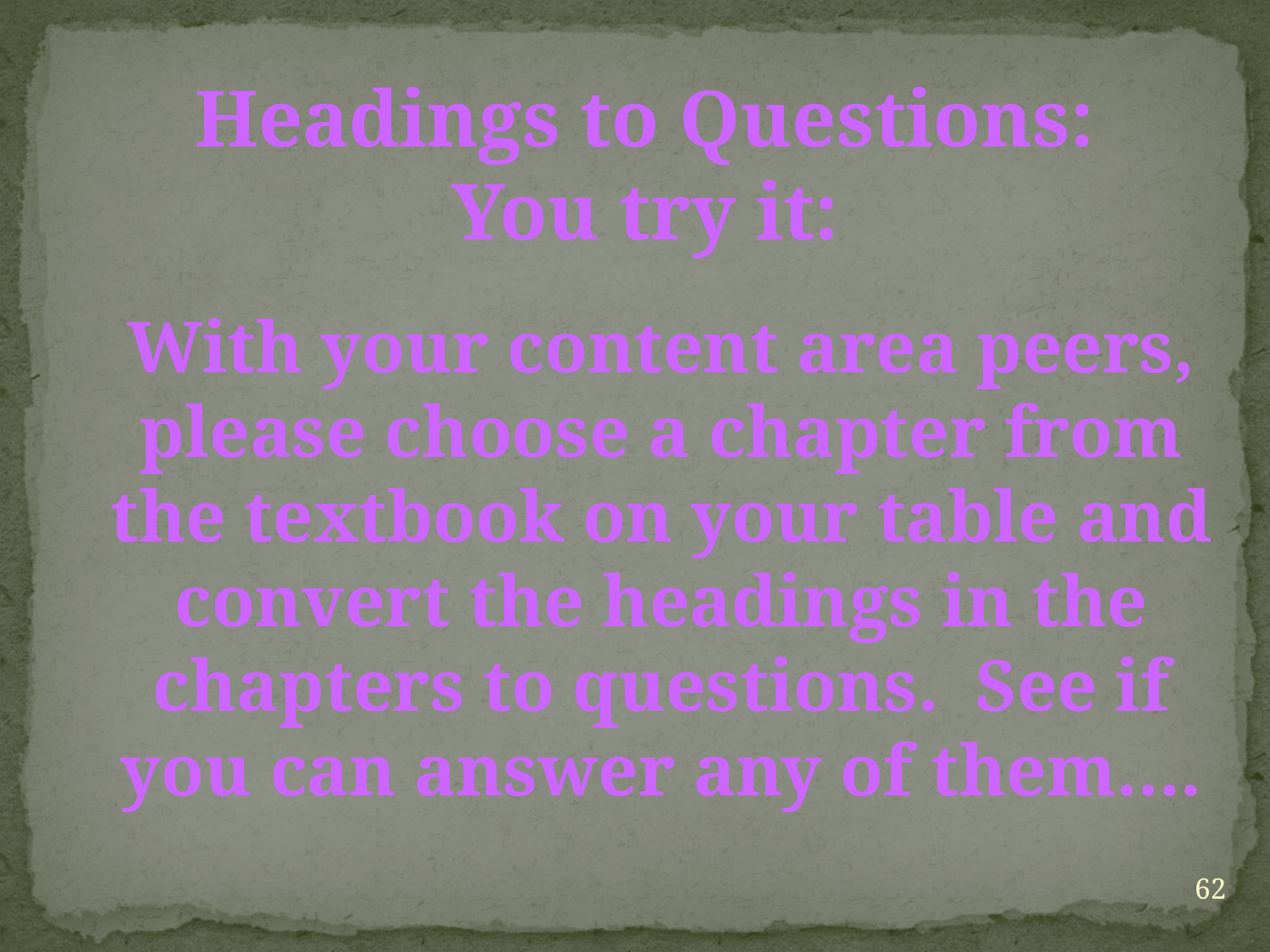

Headings to Questions:
You try it:
With your content area peers, please choose a chapter from the textbook on your table and convert the headings in the chapters to questions.  See if you can answer any of them….
62